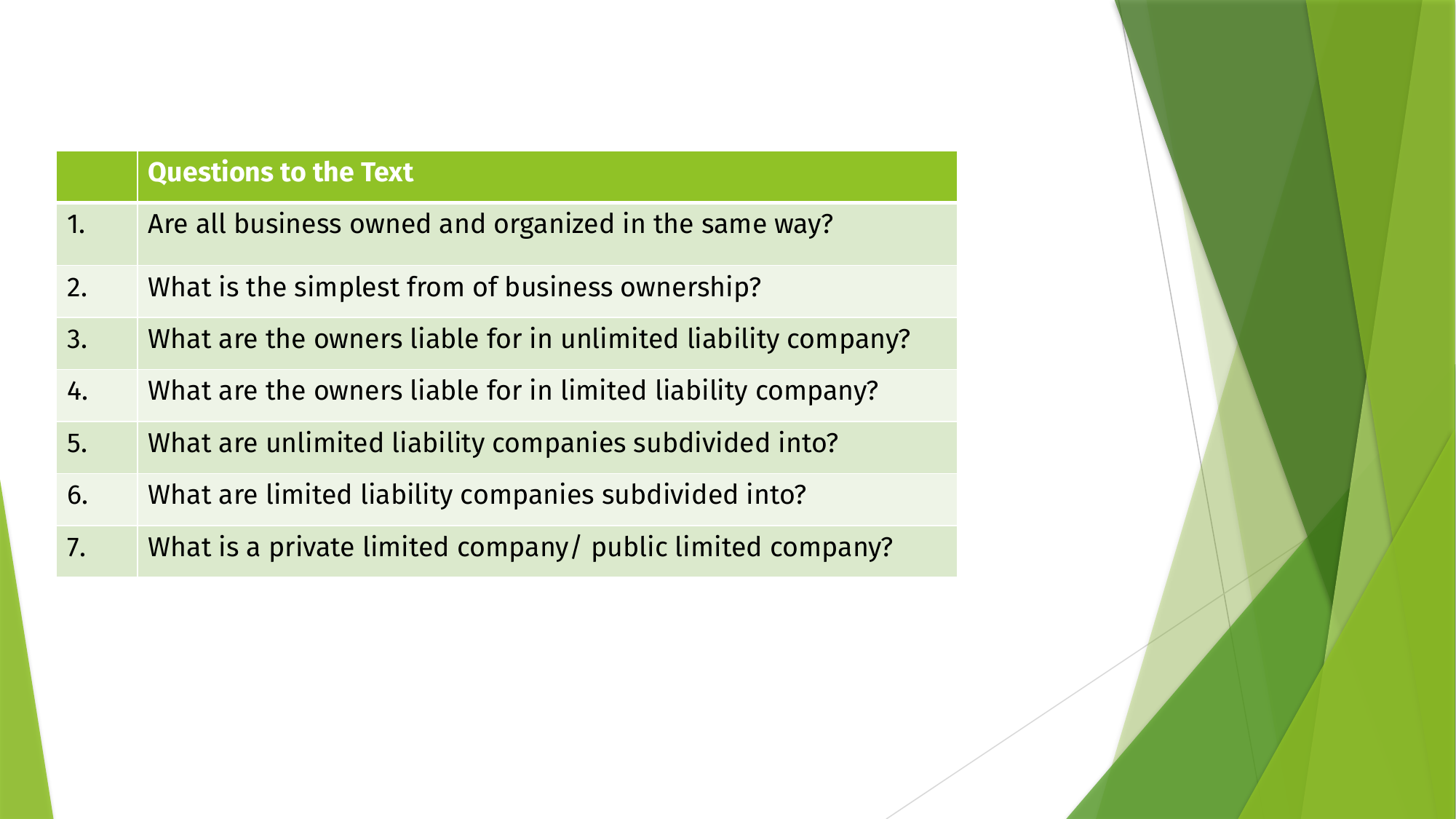

|  | Questions to the Text |
| --- | --- |
| 1. | Are all business owned and organized in the same way? |
| 2. | What is the simplest from of business ownership? |
| 3. | What are the owners liable for in unlimited liability company? |
| 4. | What are the owners liable for in limited liability company? |
| 5. | What are unlimited liability companies subdivided into? |
| 6. | What are limited liability companies subdivided into? |
| 7. | What is a private limited company/ public limited company? |